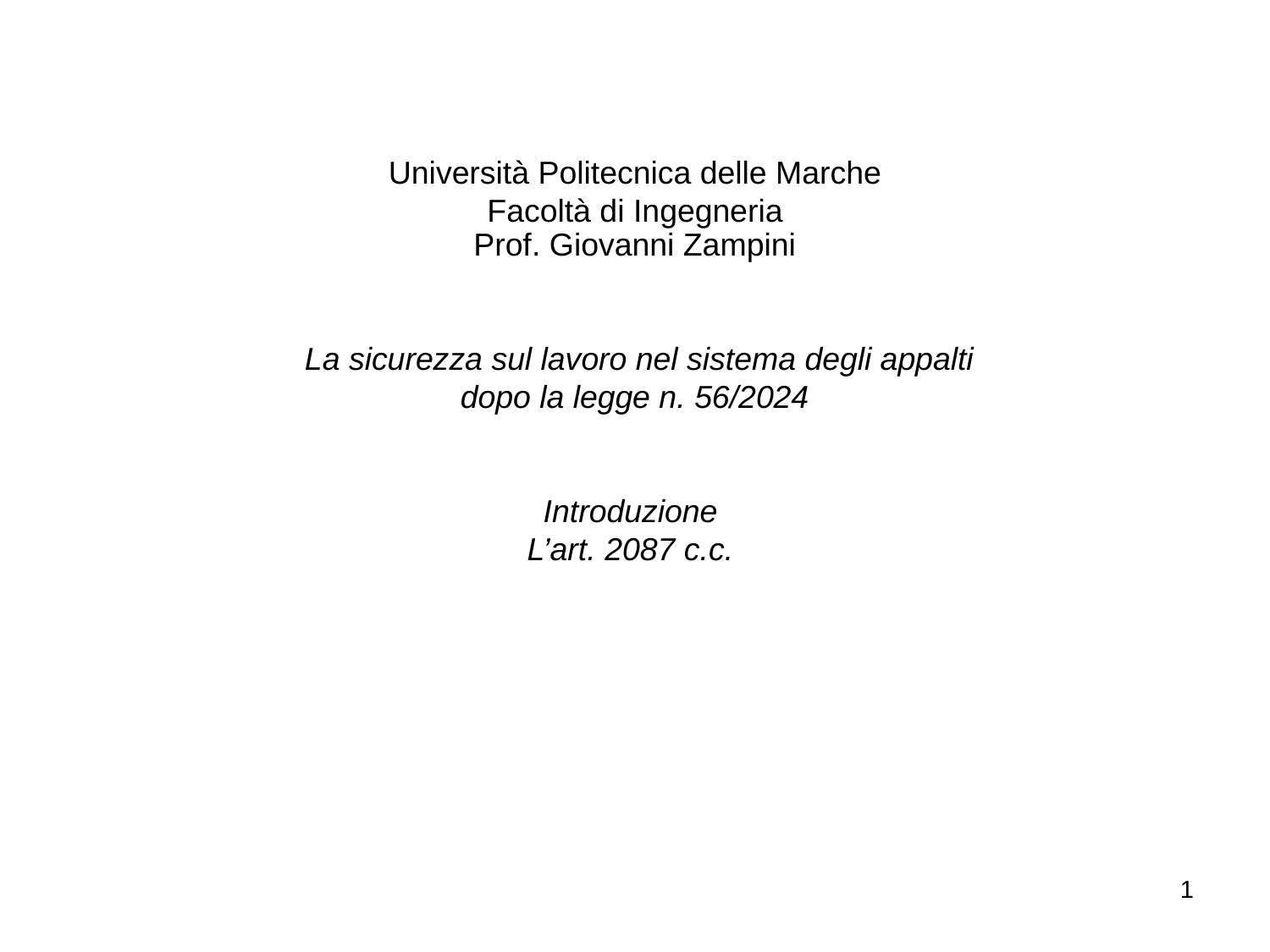

Università Politecnica delle Marche
Facoltà di Ingegneria

# Prof. Giovanni Zampini La sicurezza sul lavoro nel sistema degli appalti dopo la legge n. 56/2024 Introduzione L’art. 2087 c.c.
1